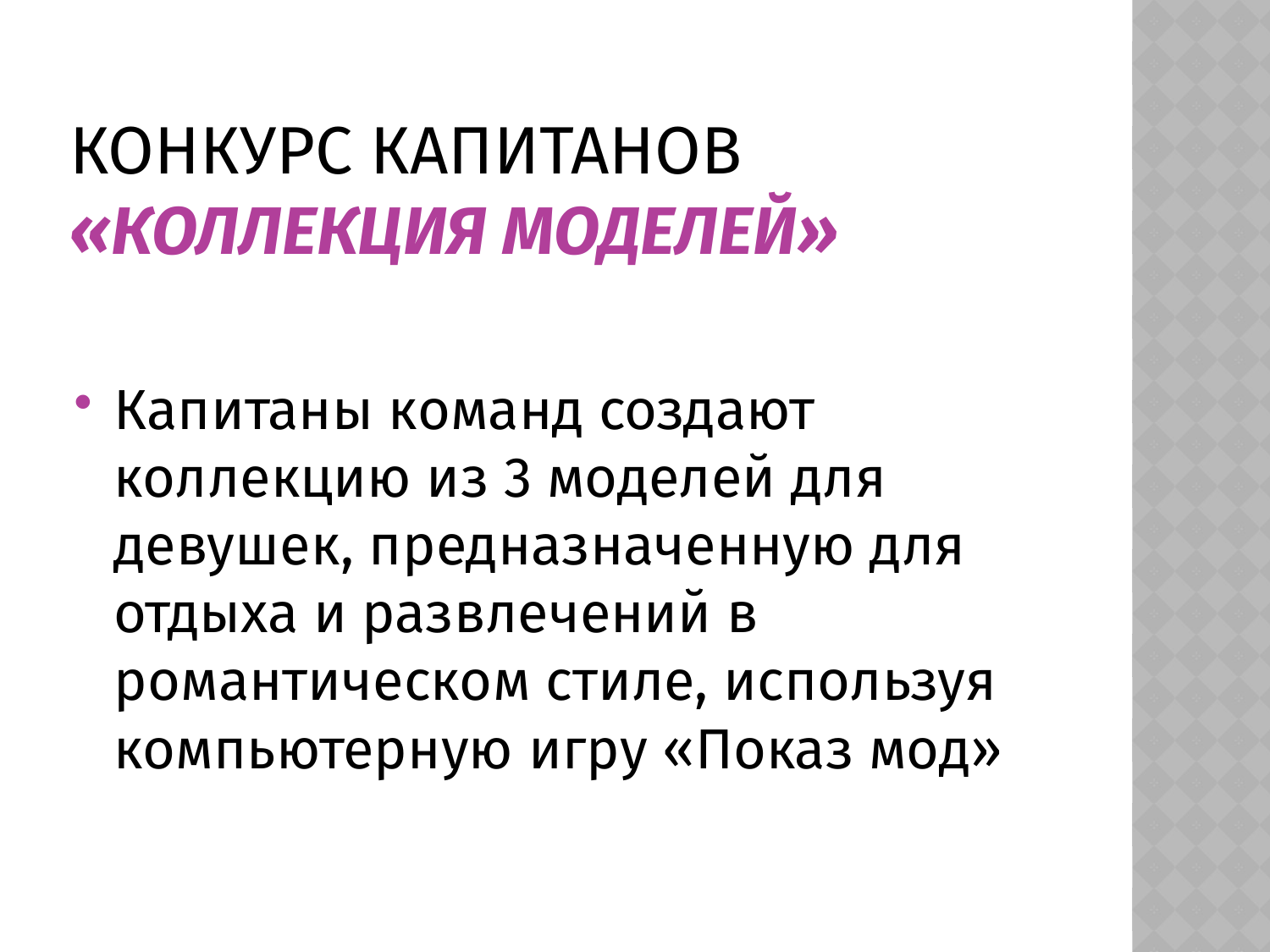

# Конкурс капитанов «Коллекция моделей»
Капитаны команд создают коллекцию из 3 моделей для девушек, предназначенную для отдыха и развлечений в романтическом стиле, используя компьютерную игру «Показ мод»